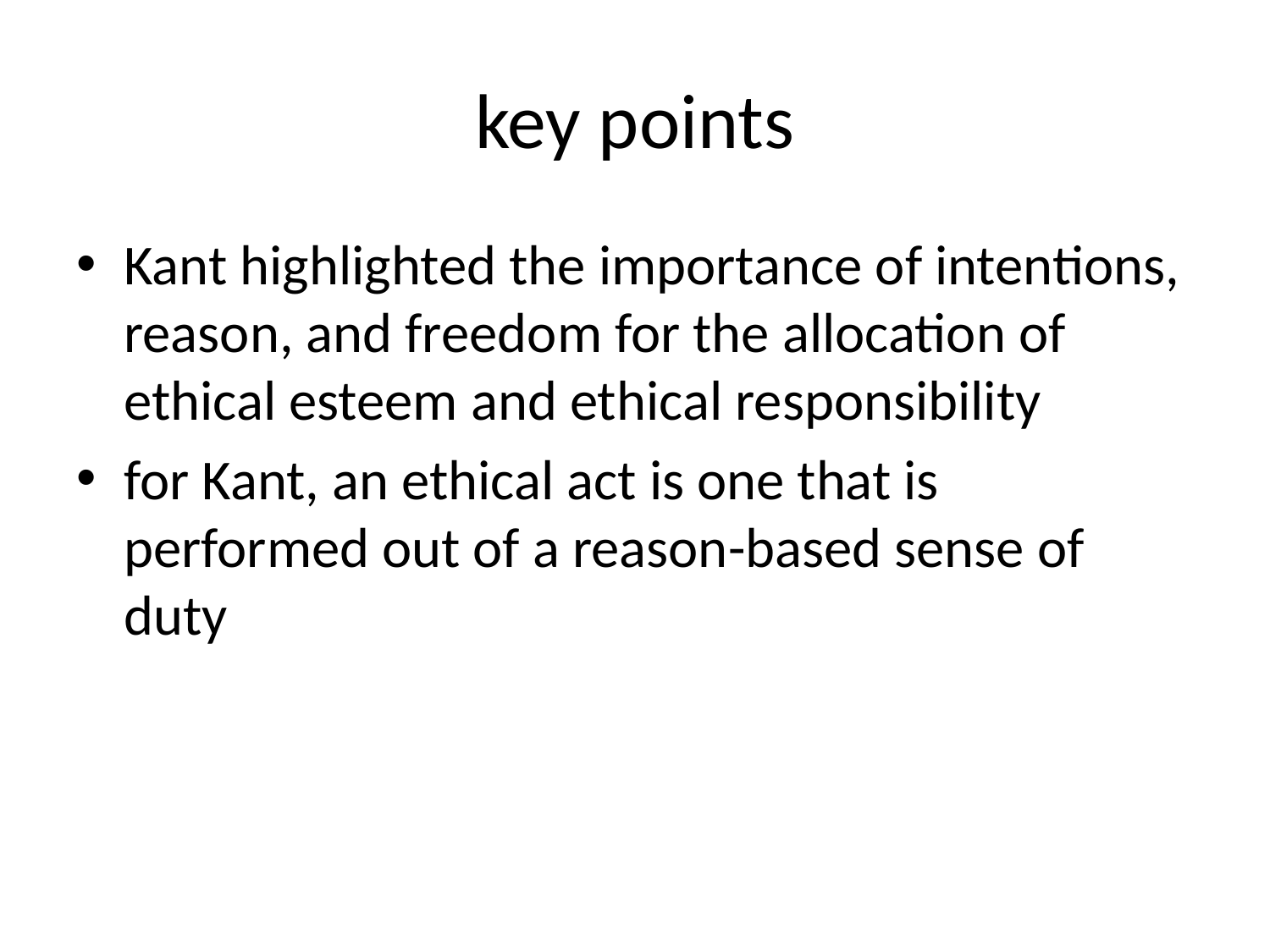

# key points
Kant highlighted the importance of intentions, reason, and freedom for the allocation of ethical esteem and ethical responsibility
for Kant, an ethical act is one that is performed out of a reason-based sense of duty